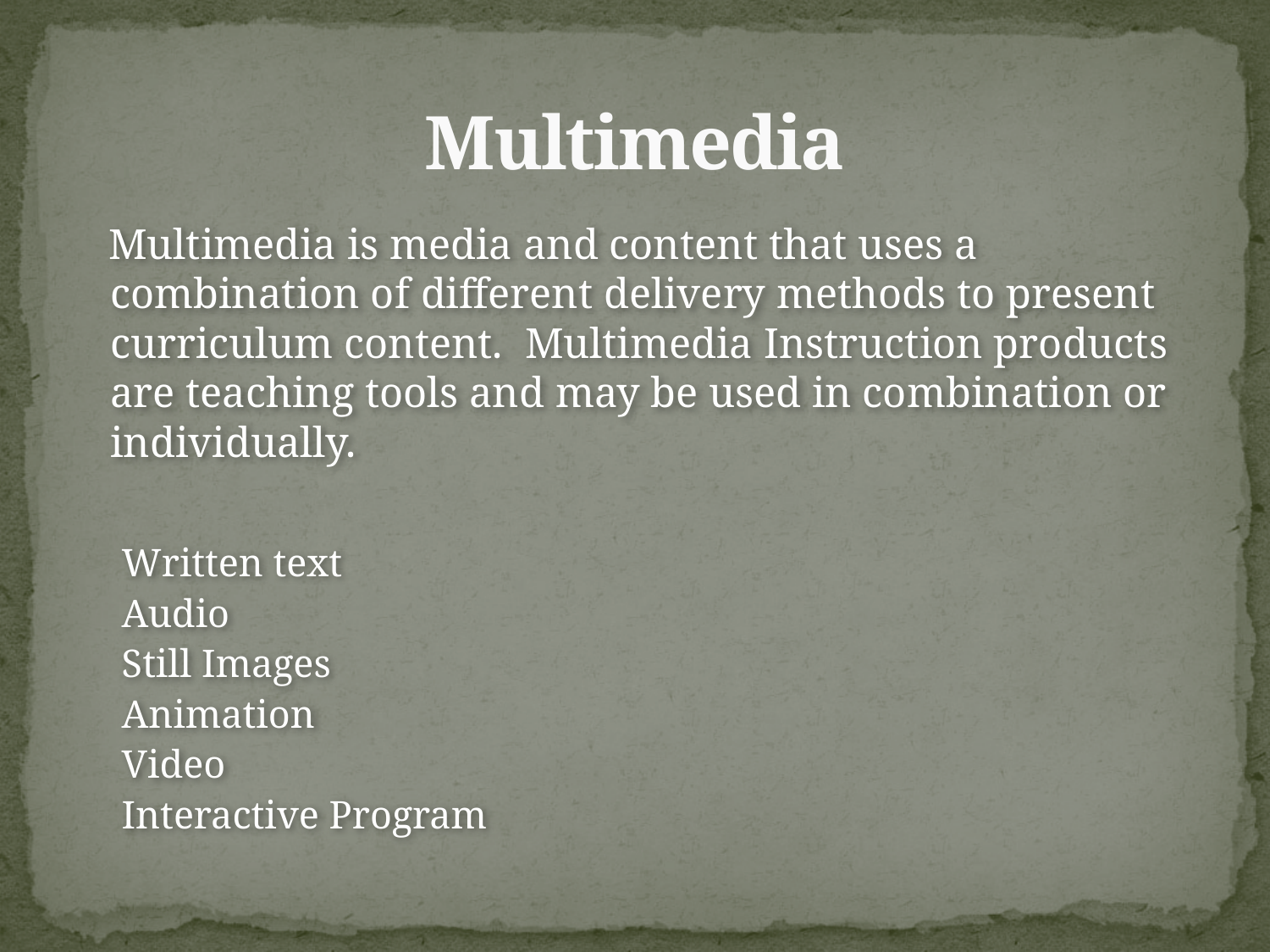

# Multimedia
   Multimedia is media and content that uses a combination of different delivery methods to present curriculum content.  Multimedia Instruction products are teaching tools and may be used in combination or individually.

Written text
Audio
Still Images
Animation
Video
Interactive Program